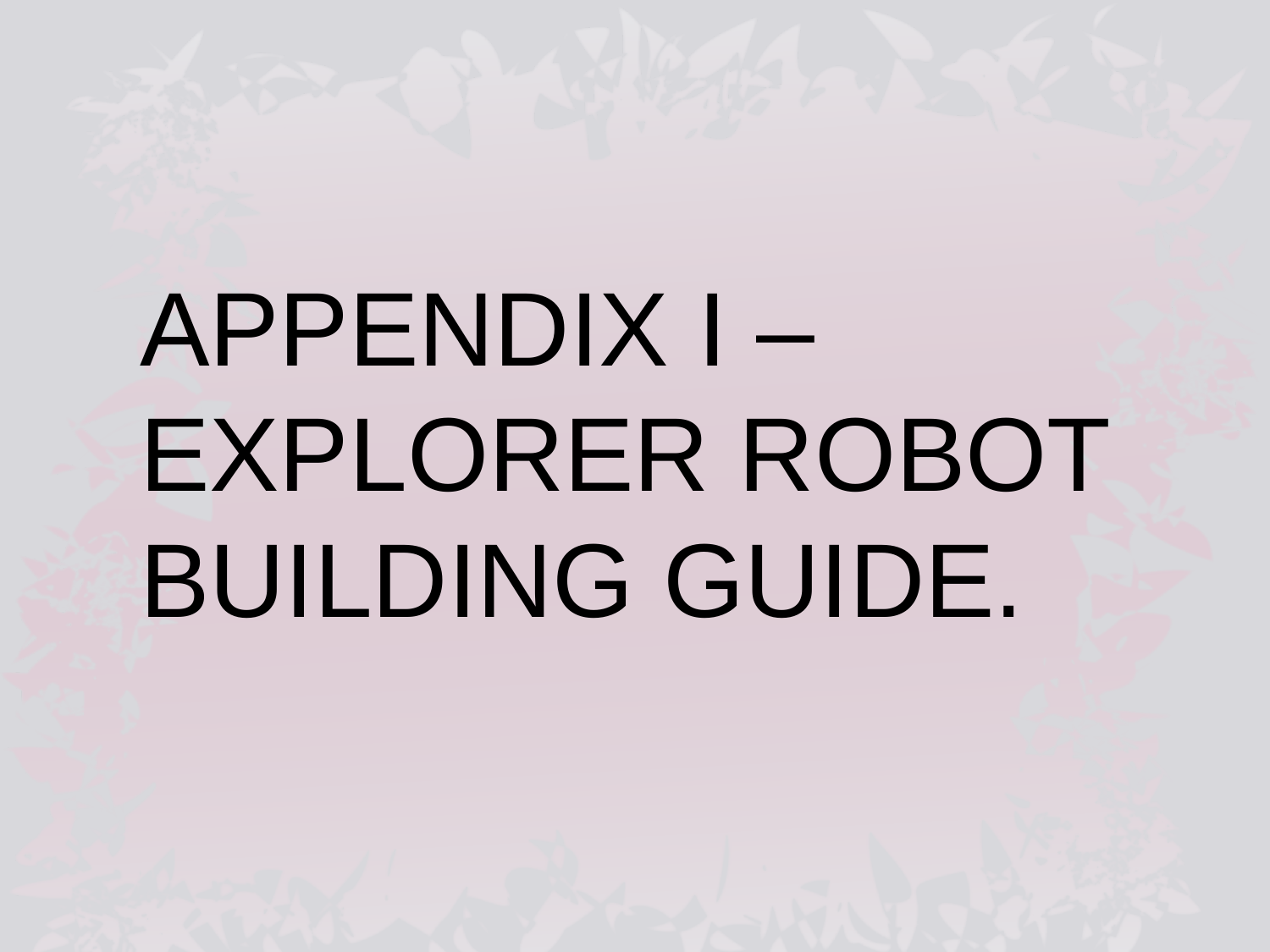

APPENDIX I – EXPLORER ROBOT BUILDING GUIDE.